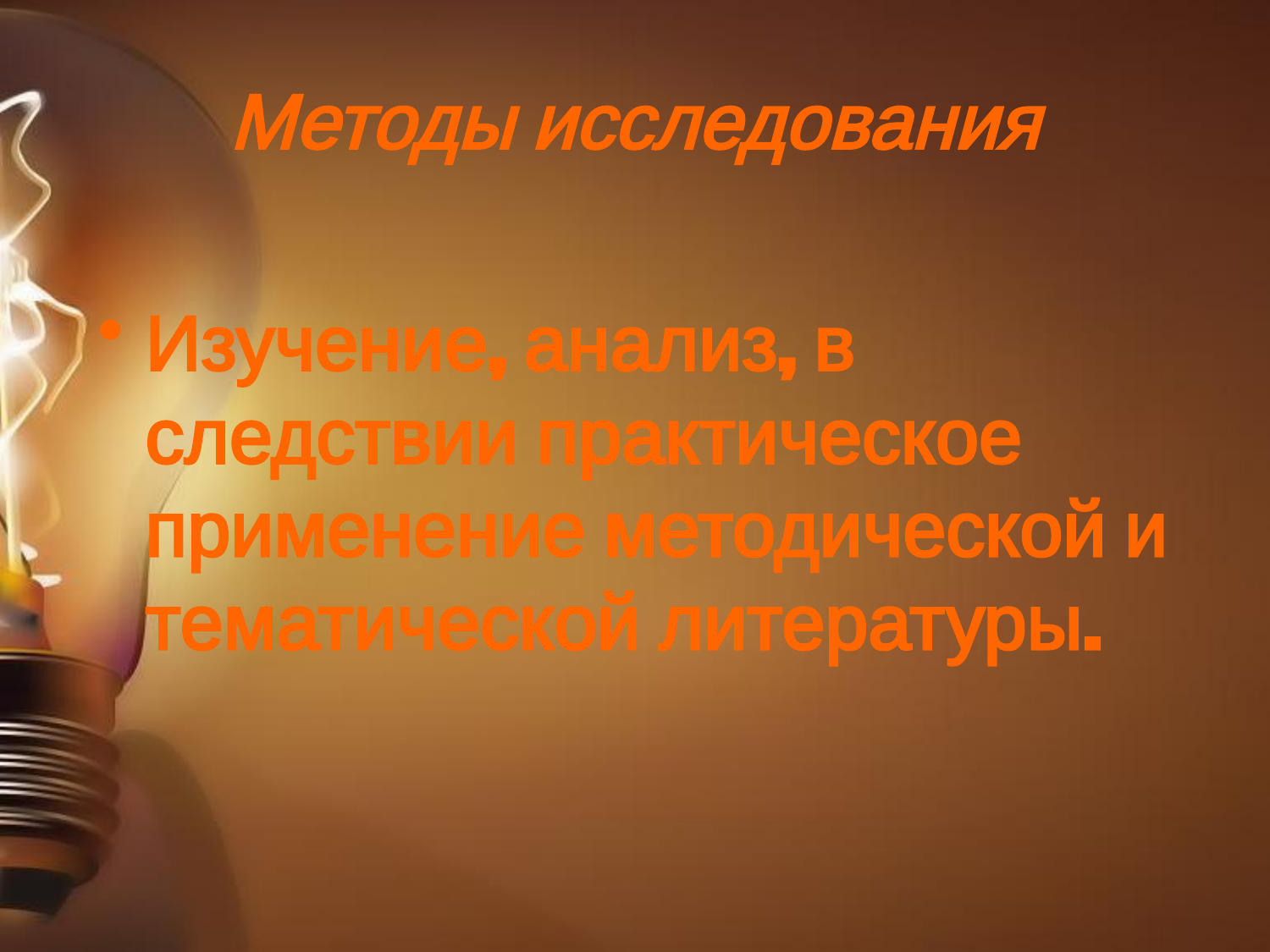

# Методы исследования
Изучение, анализ, в следствии практическое применение методической и тематической литературы.